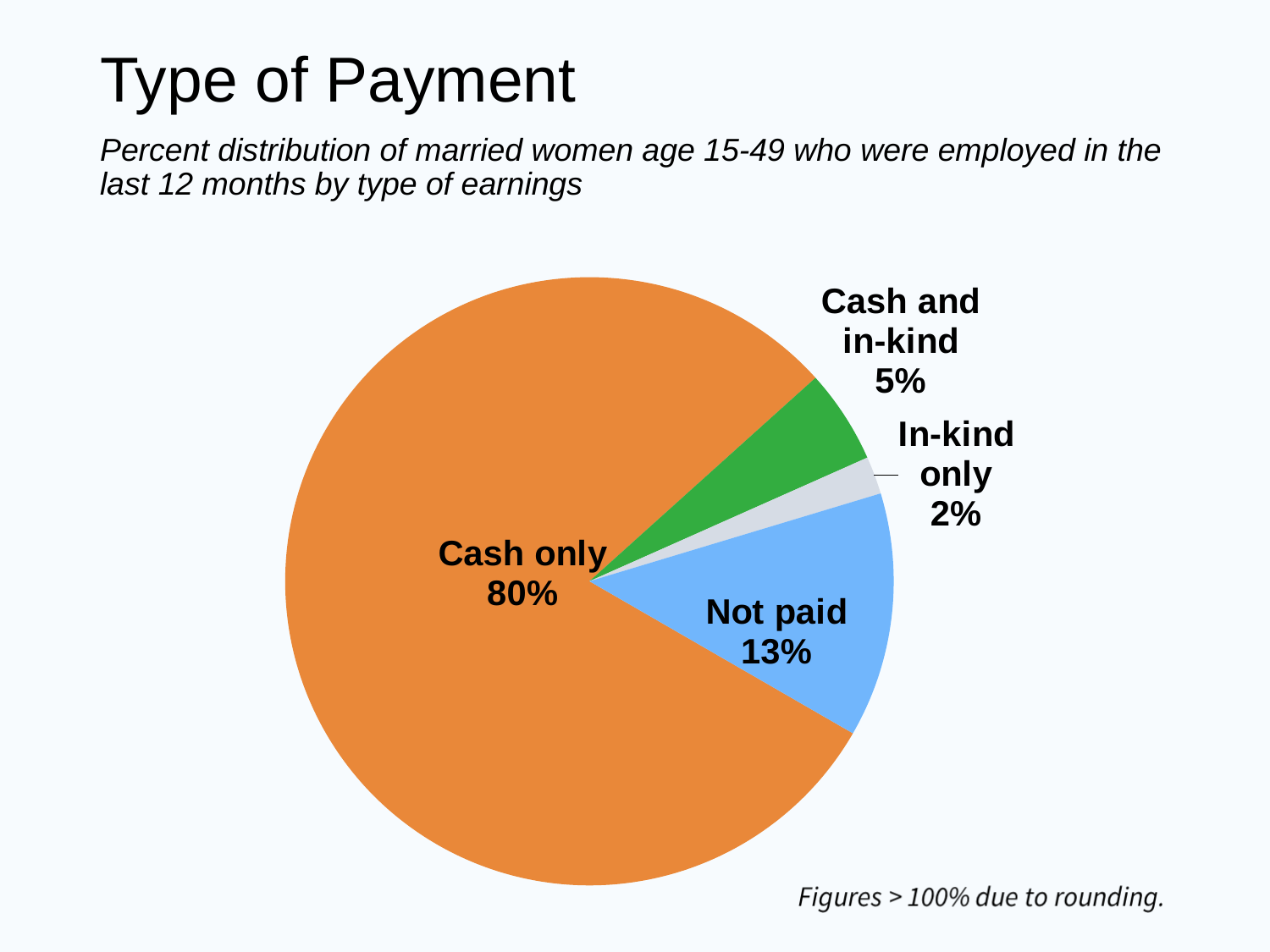

# Type of Payment
Percent distribution of married women age 15-49 who were employed in the last 12 months by type of earnings

### Chart

| Category | Women |
|---|---|
| Cash only | 80.0 |
| Cash and in-kind | 5.0 |
| In-kind only | 2.0 |
| Not paid | 13.0 |